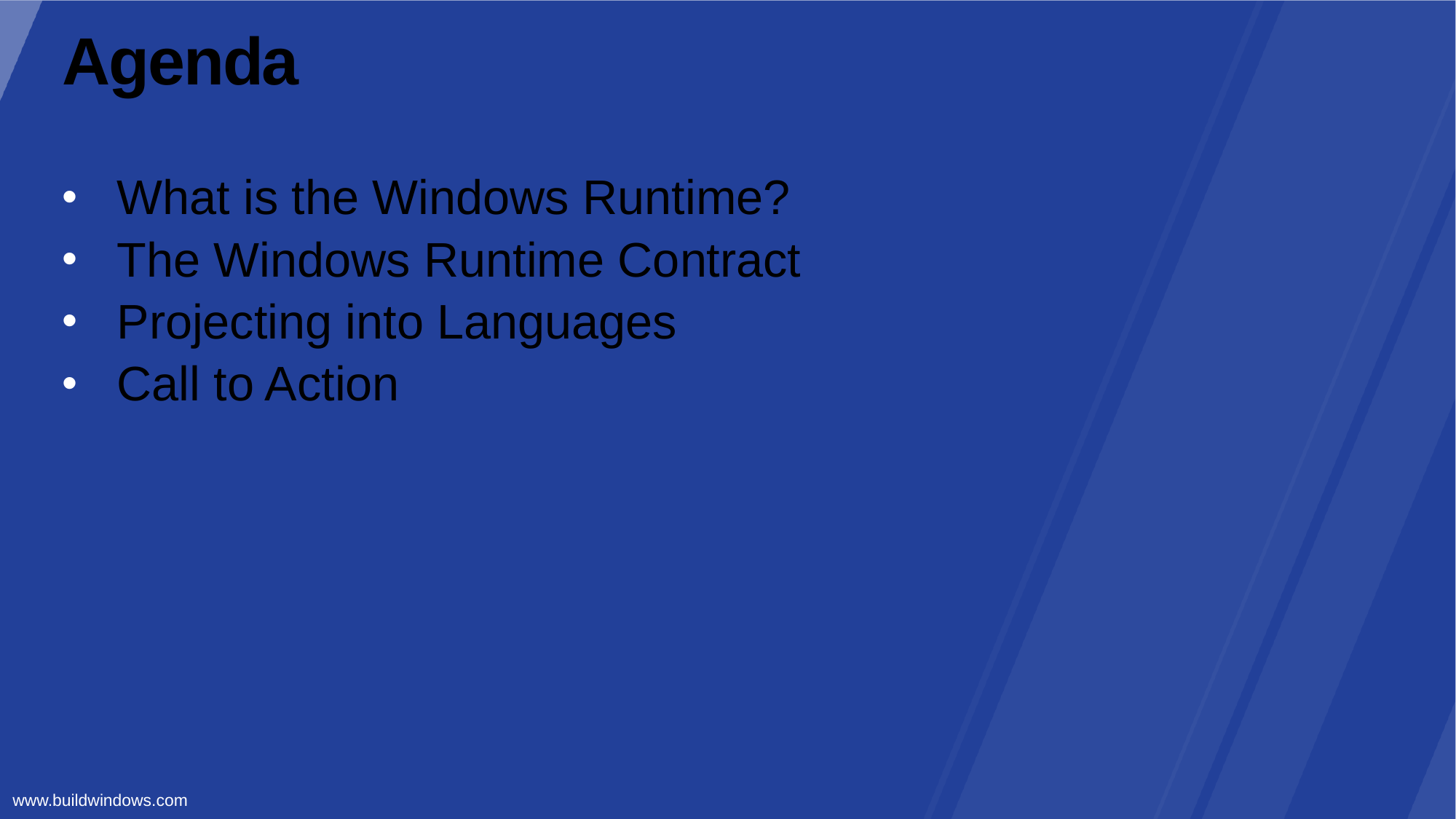

# Agenda
What is the Windows Runtime?
The Windows Runtime Contract
Projecting into Languages
Call to Action